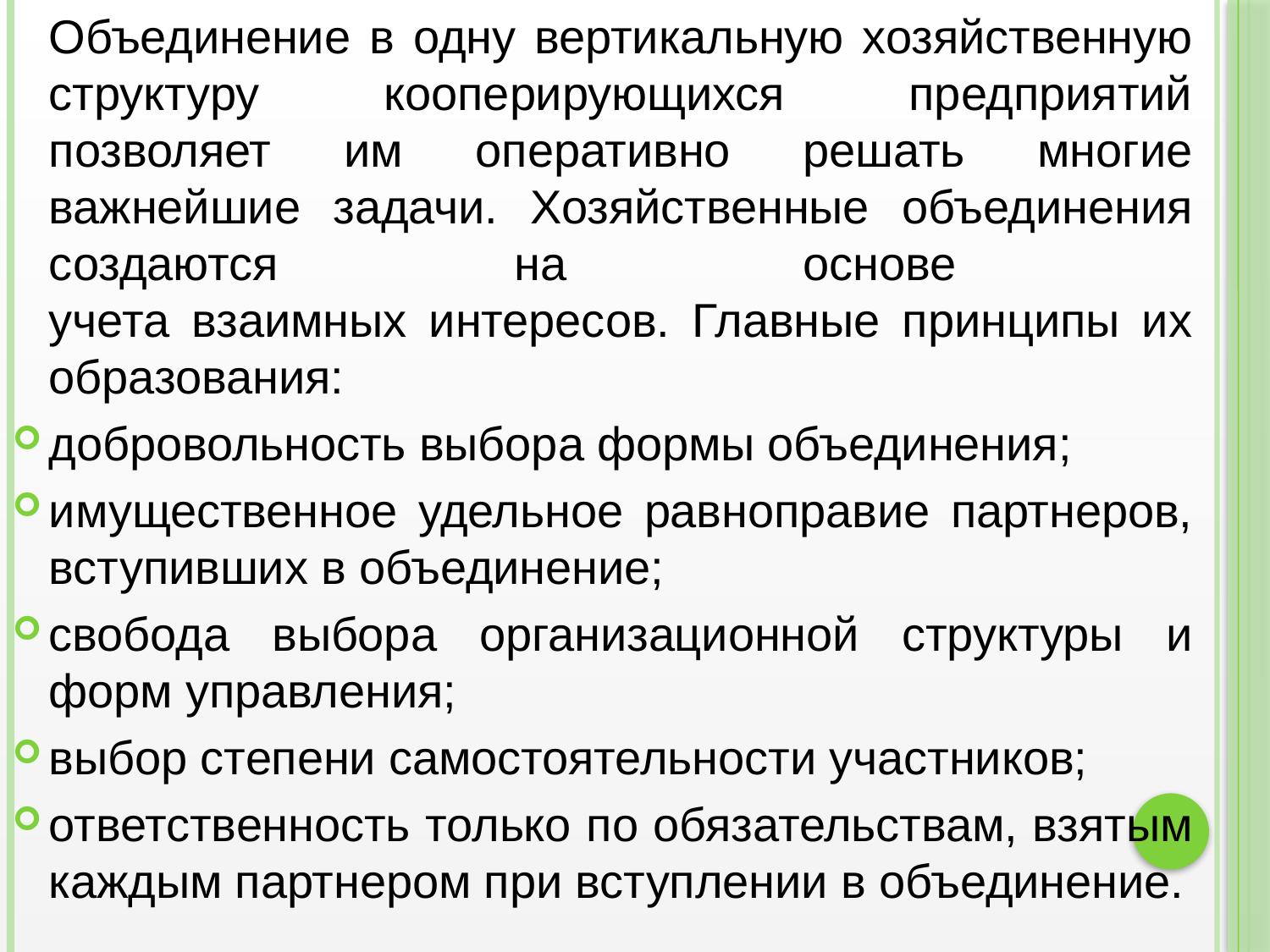

Объединение в одну вертикальную хозяйственную структуру кооперирующихся предприятий позволяет им оперативно решать многие важнейшие задачи. Хозяйственные объединения создаются на основе
учета взаимных интересов. Главные принципы их образования:
добровольность выбора формы объединения;
имущественное удельное равноправие партнеров, вступивших в объединение;
свобода выбора организационной структуры и форм управления;
выбор степени самостоятельности участников;
ответственность только по обязательствам, взятым каждым партнером при вступлении в объединение.